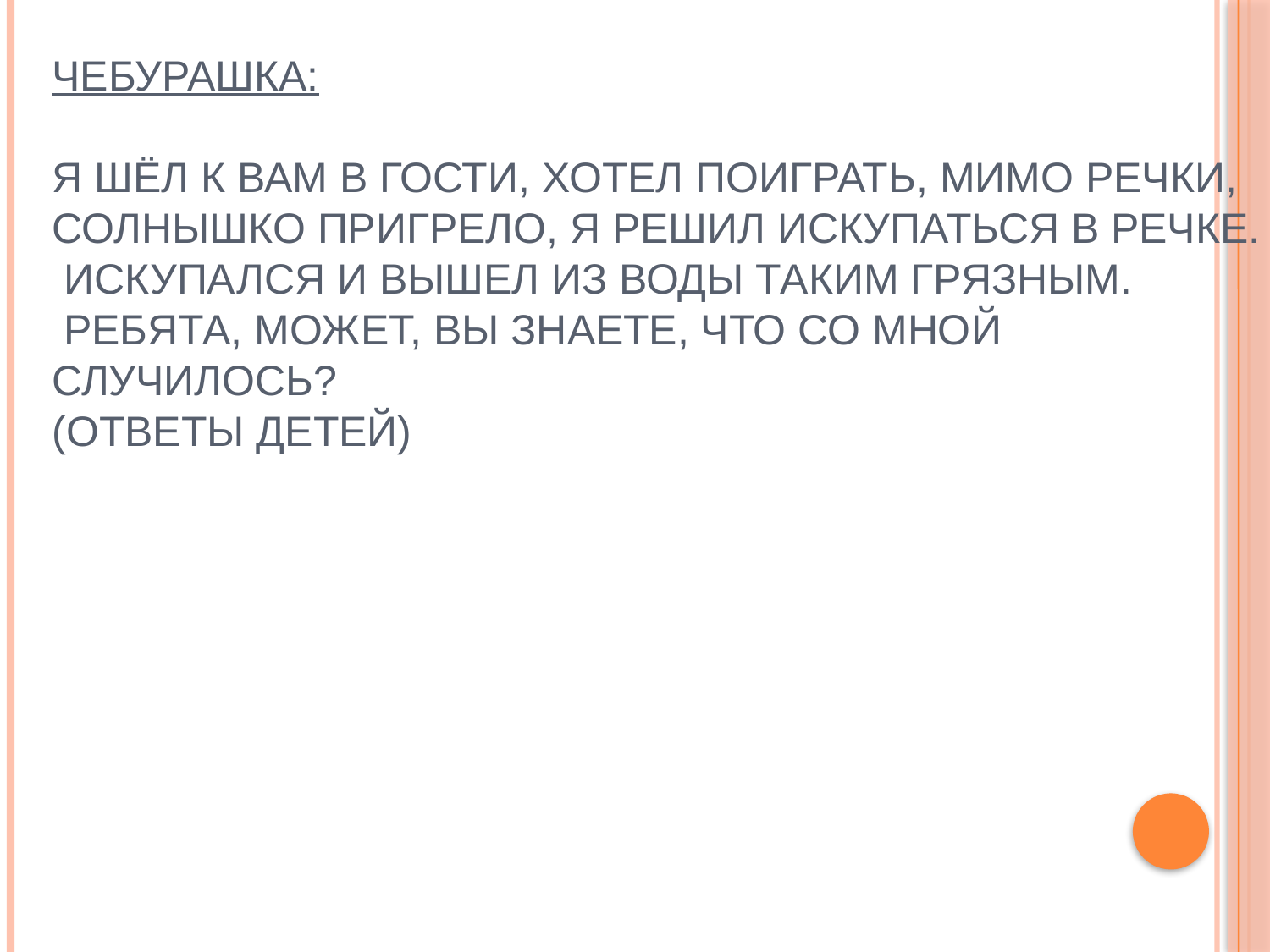

# Чебурашка: Я шёл к вам в гости, хотел поиграть, мимо речки, солнышко пригрело, я решил искупаться в речке. Искупался и вышел из воды таким грязным. Ребята, может, вы знаете, что со мной случилось? (Ответы детей)